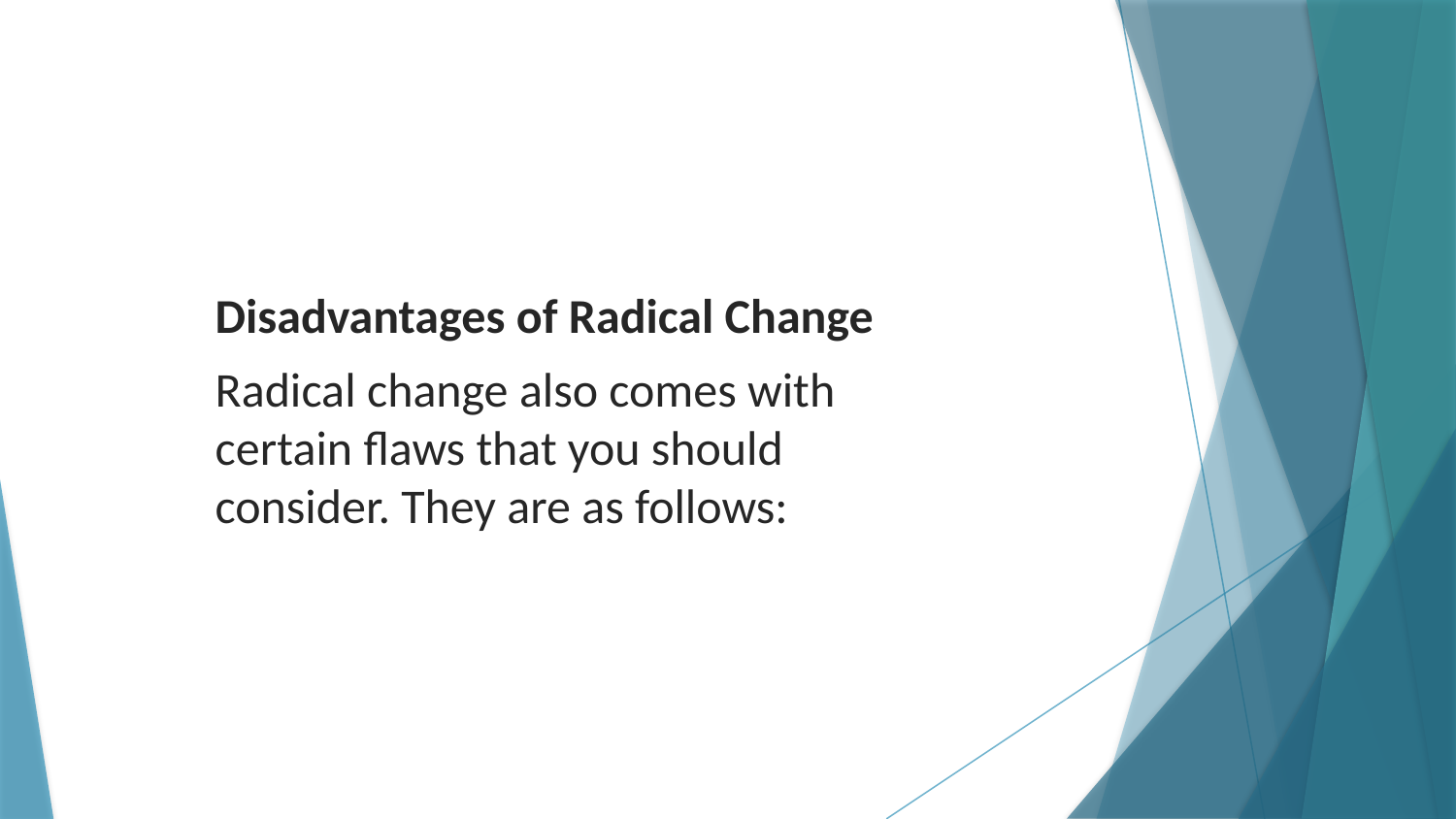

Disadvantages of Radical Change
Radical change also comes with certain flaws that you should consider. They are as follows: